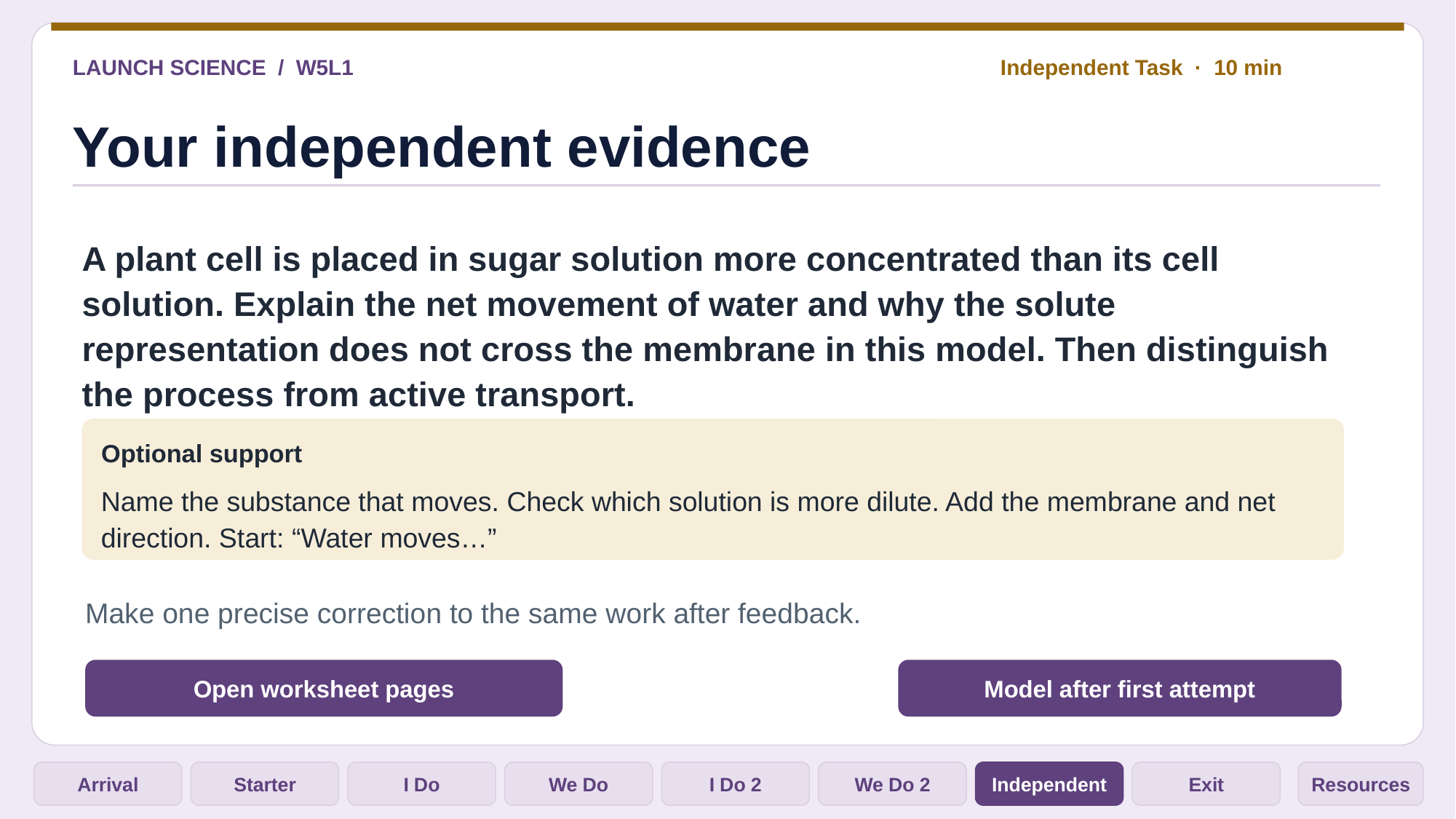

LAUNCH SCIENCE  /  W5L1
Independent Task  ·  10 min
Your independent evidence

A plant cell is placed in sugar solution more concentrated than its cell solution. Explain the net movement of water and why the solute representation does not cross the membrane in this model. Then distinguish the process from active transport.

Optional support
Name the substance that moves. Check which solution is more dilute. Add the membrane and net direction. Start: “Water moves…”
Make one precise correction to the same work after feedback.
Open worksheet pages
Model after first attempt
Arrival
Starter
I Do
We Do
I Do 2
We Do 2
Independent
Exit
Resources